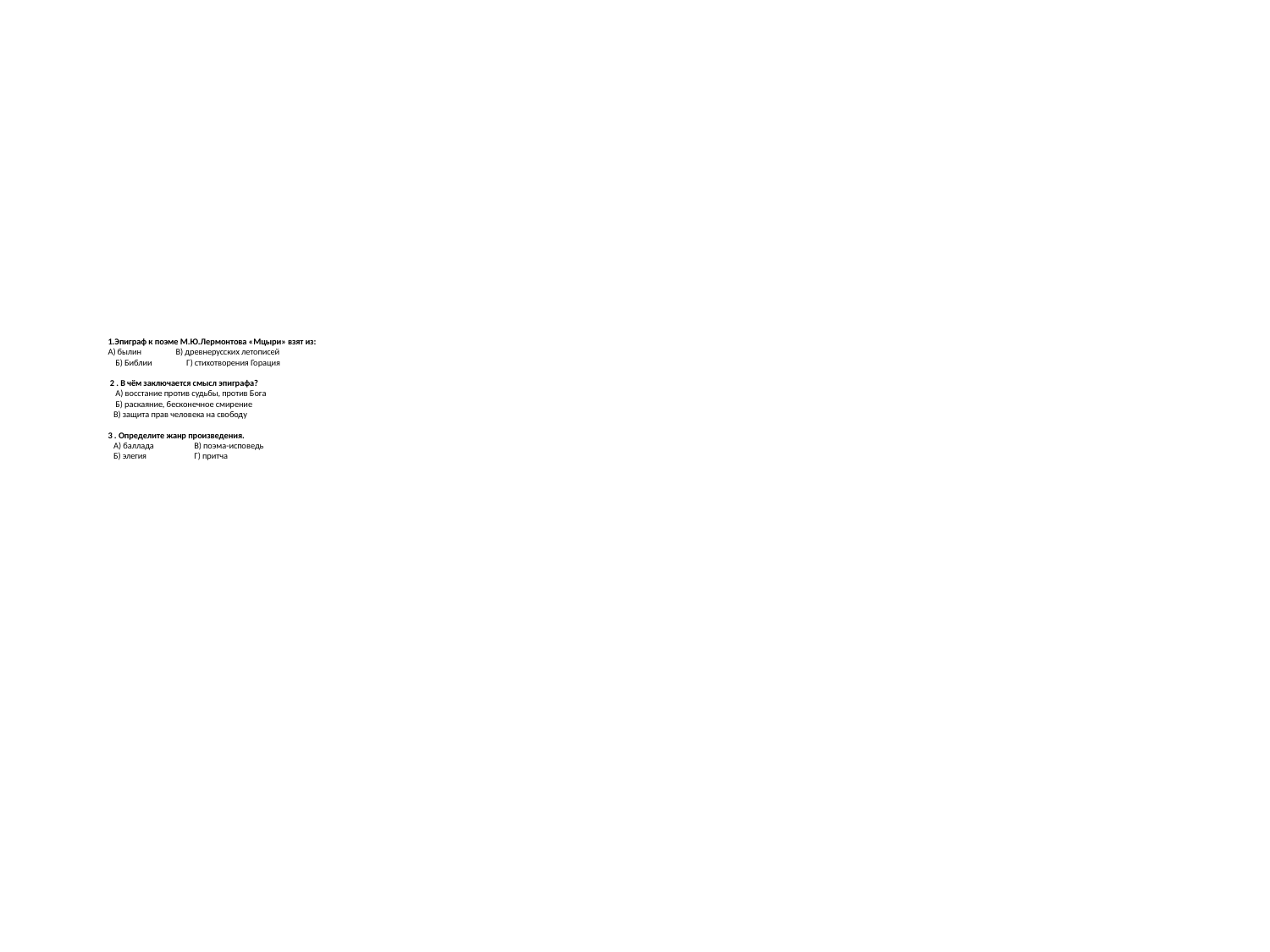

# 1.Эпиграф к поэме М.Ю.Лермонтова «Мцыри» взят из: А) былин                  В) древнерусских летописей     Б) Библии                  Г) стихотворения Горация  2 . В чём заключается смысл эпиграфа?     А) восстание против судьбы, против Бога     Б) раскаяние, бесконечное смирение    В) защита прав человека на свободу 3 . Определите жанр произведения.    А) баллада                     В) поэма-исповедь    Б) элегия                         Г) притча